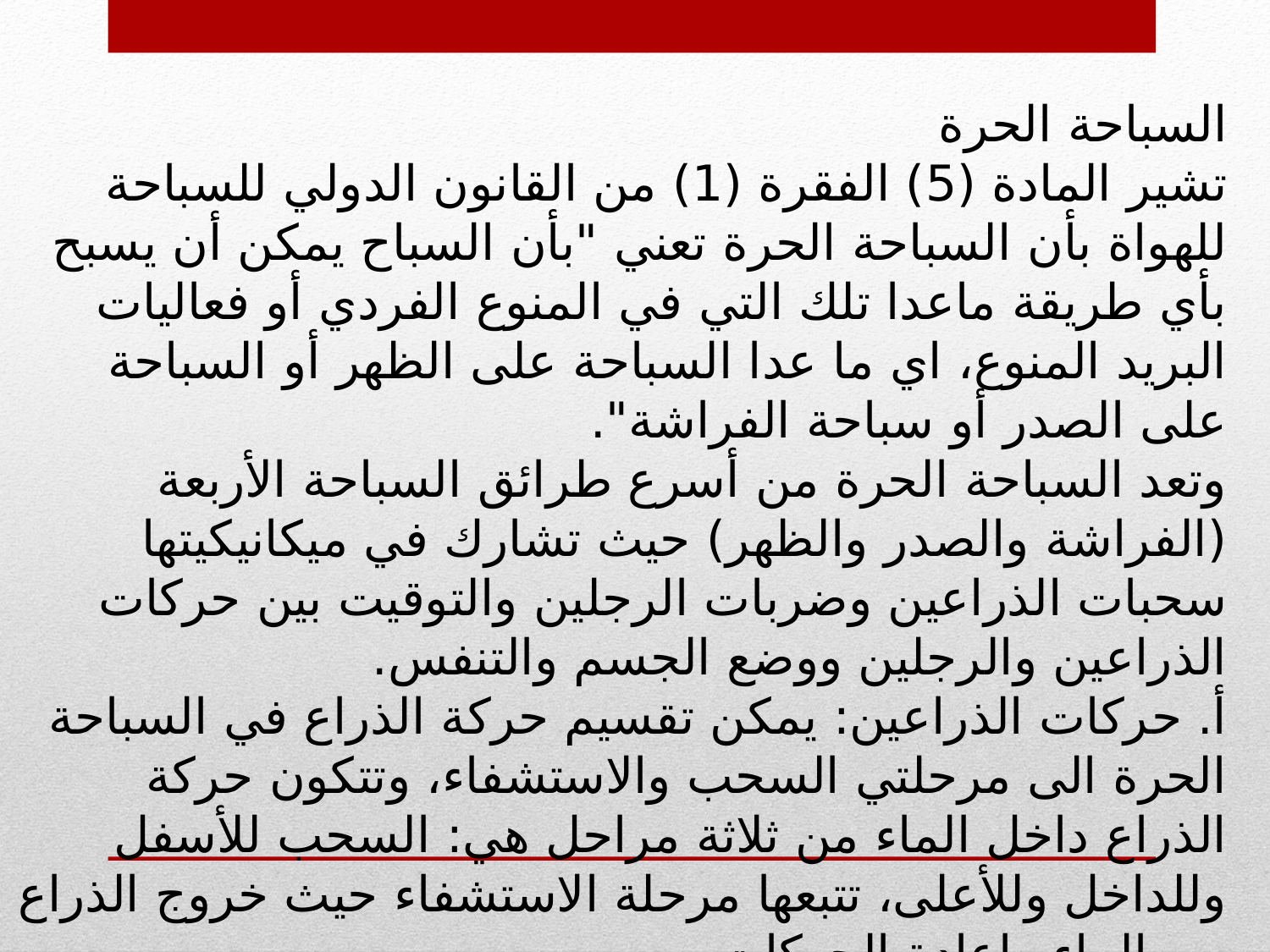

السباحة الحرة
تشير المادة (5) الفقرة (1) من القانون الدولي للسباحة للهواة بأن السباحة الحرة تعني "بأن السباح يمكن أن يسبح بأي طريقة ماعدا تلك التي في المنوع الفردي أو فعاليات البريد المنوع، اي ما عدا السباحة على الظهر أو السباحة على الصدر أو سباحة الفراشة".
وتعد السباحة الحرة من أسرع طرائق السباحة الأربعة (الفراشة والصدر والظهر) حيث تشارك في ميكانيكيتها سحبات الذراعين وضربات الرجلين والتوقيت بين حركات الذراعين والرجلين ووضع الجسم والتنفس.
أ. حركات الذراعين: يمكن تقسيم حركة الذراع في السباحة الحرة الى مرحلتي السحب والاستشفاء، وتتكون حركة الذراع داخل الماء من ثلاثة مراحل هي: السحب للأسفل وللداخل وللأعلى، تتبعها مرحلة الاستشفاء حيث خروج الذراع من الماء وإعادة الحركات.